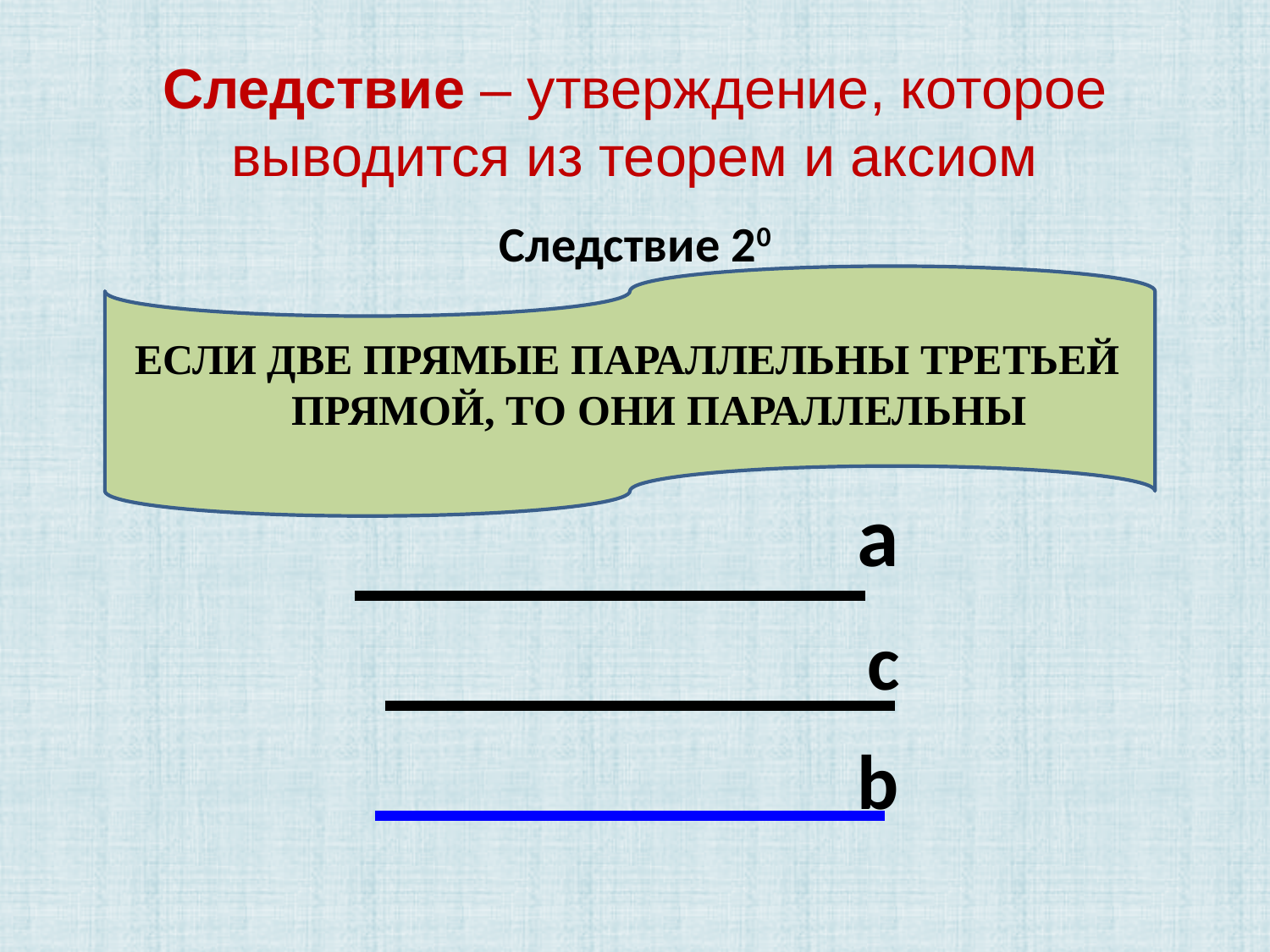

Следствие – утверждение, которое выводится из теорем и аксиом
Следствие 20

ЕСЛИ ДВЕ ПРЯМЫЕ ПАРАЛЛЕЛЬНЫ ТРЕТЬЕЙ ПРЯМОЙ, ТО ОНИ ПАРАЛЛЕЛЬНЫ
a
c
b